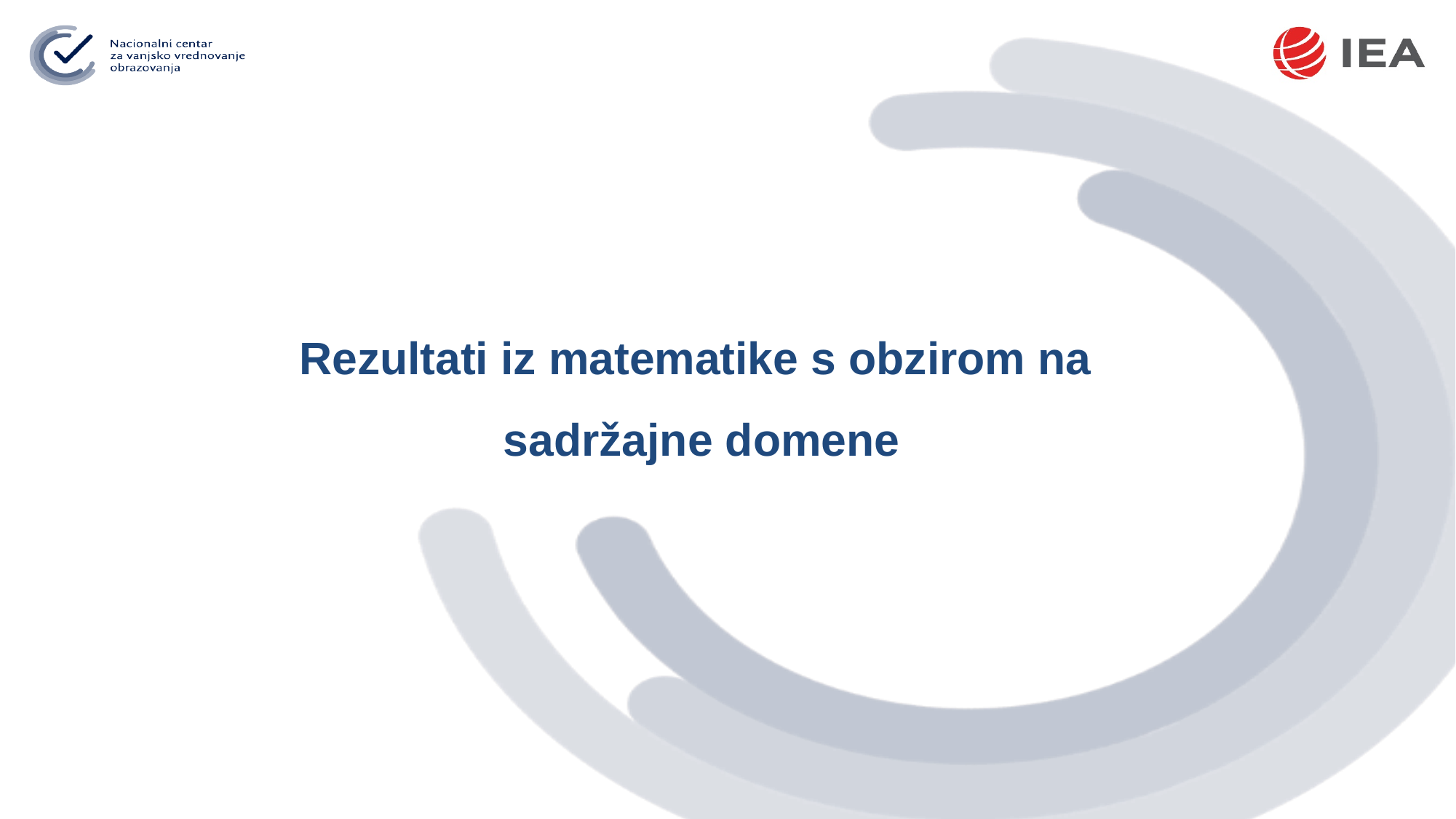

Rezultati iz matematike s obzirom na
sadržajne domene